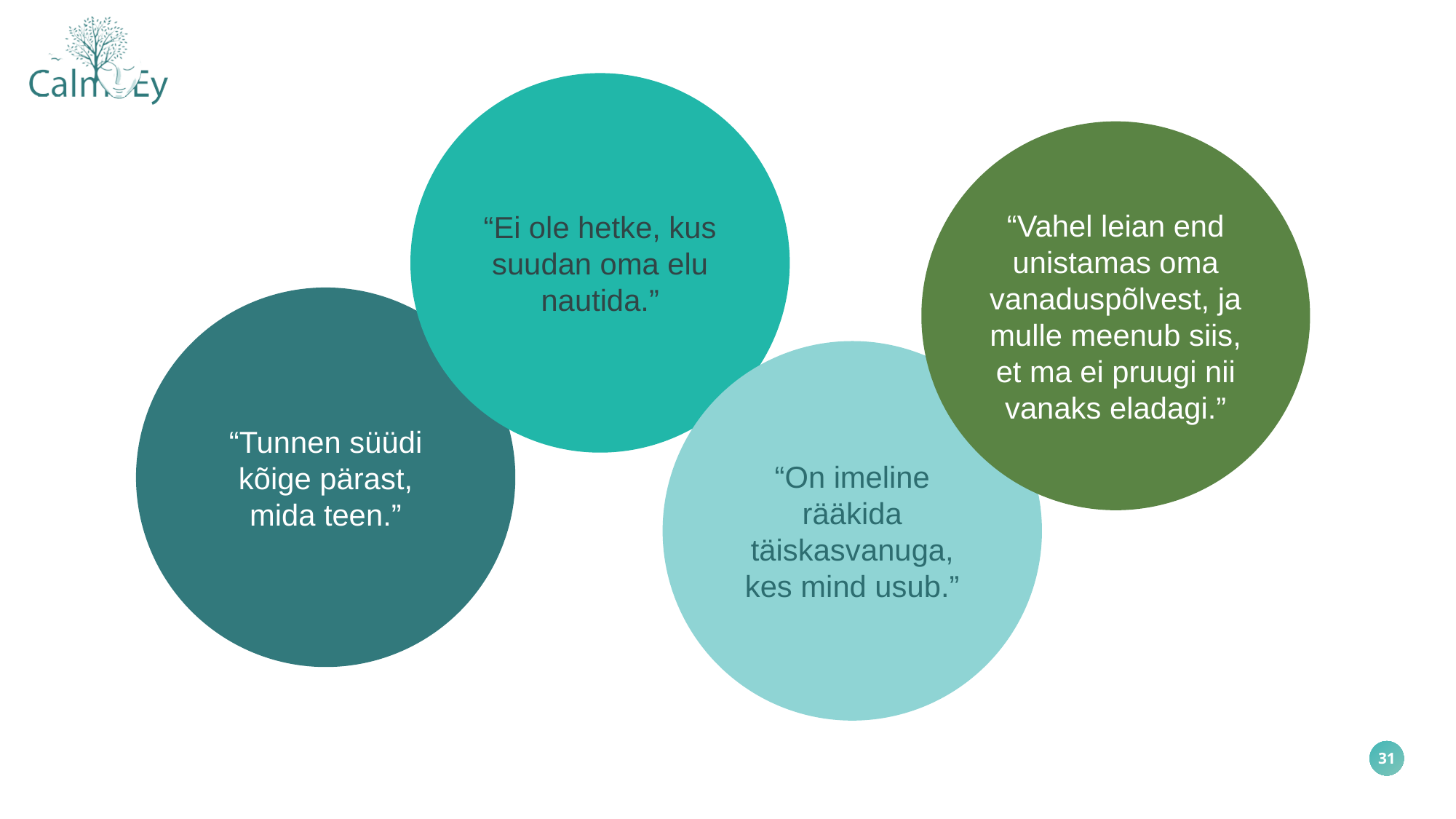

“Ei ole hetke, kus suudan oma elu nautida.”
“Vahel leian end unistamas oma vanaduspõlvest, ja mulle meenub siis, et ma ei pruugi nii vanaks eladagi.”
“Tunnen süüdi kõige pärast, mida teen.”
“On imeline rääkida täiskasvanuga, kes mind usub.”